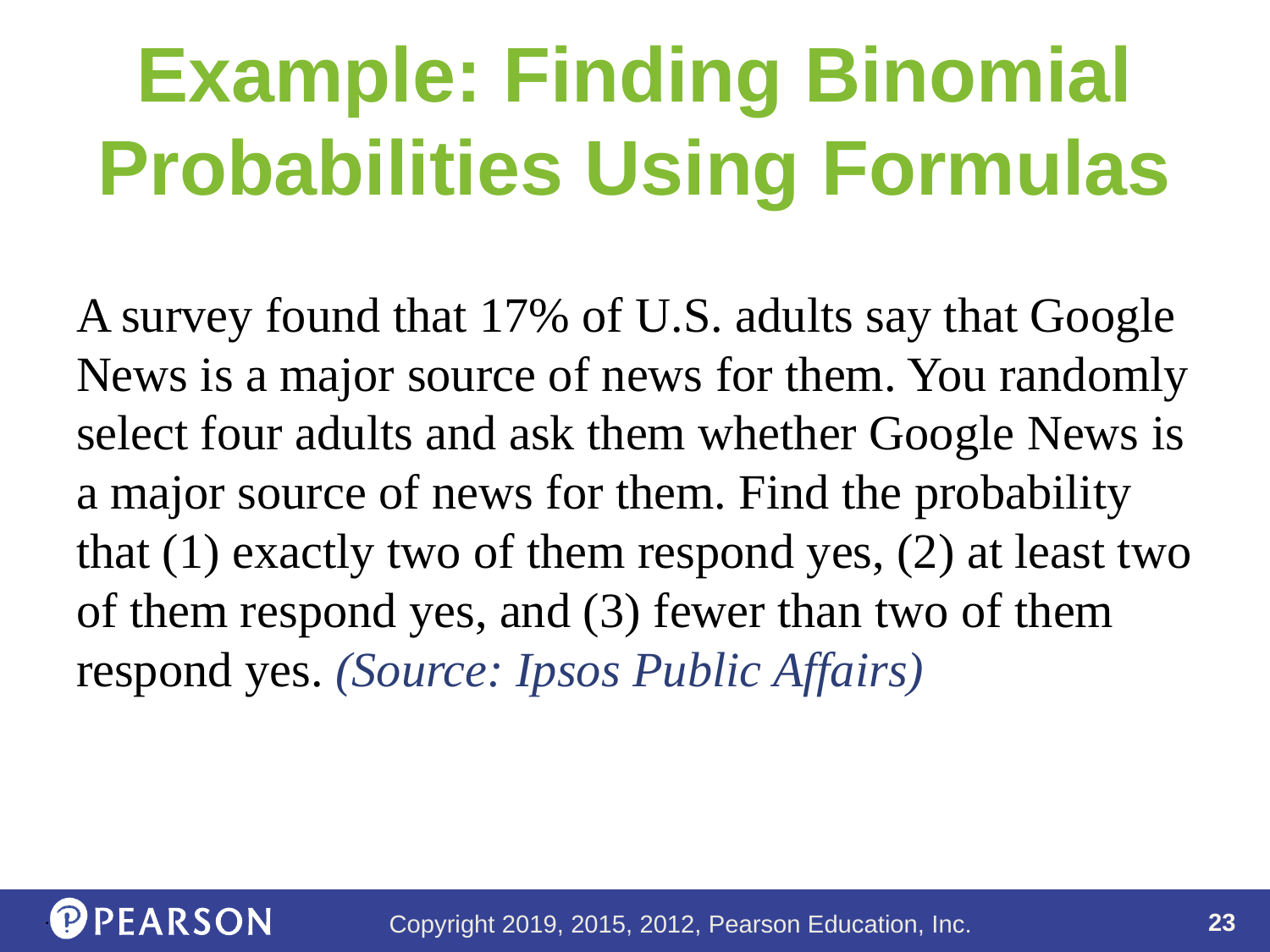

# Example: Finding Binomial Probabilities Using Formulas
A survey found that 17% of U.S. adults say that Google News is a major source of news for them. You randomly select four adults and ask them whether Google News is a major source of news for them. Find the probability that (1) exactly two of them respond yes, (2) at least two of them respond yes, and (3) fewer than two of them respond yes. (Source: Ipsos Public Affairs)
.